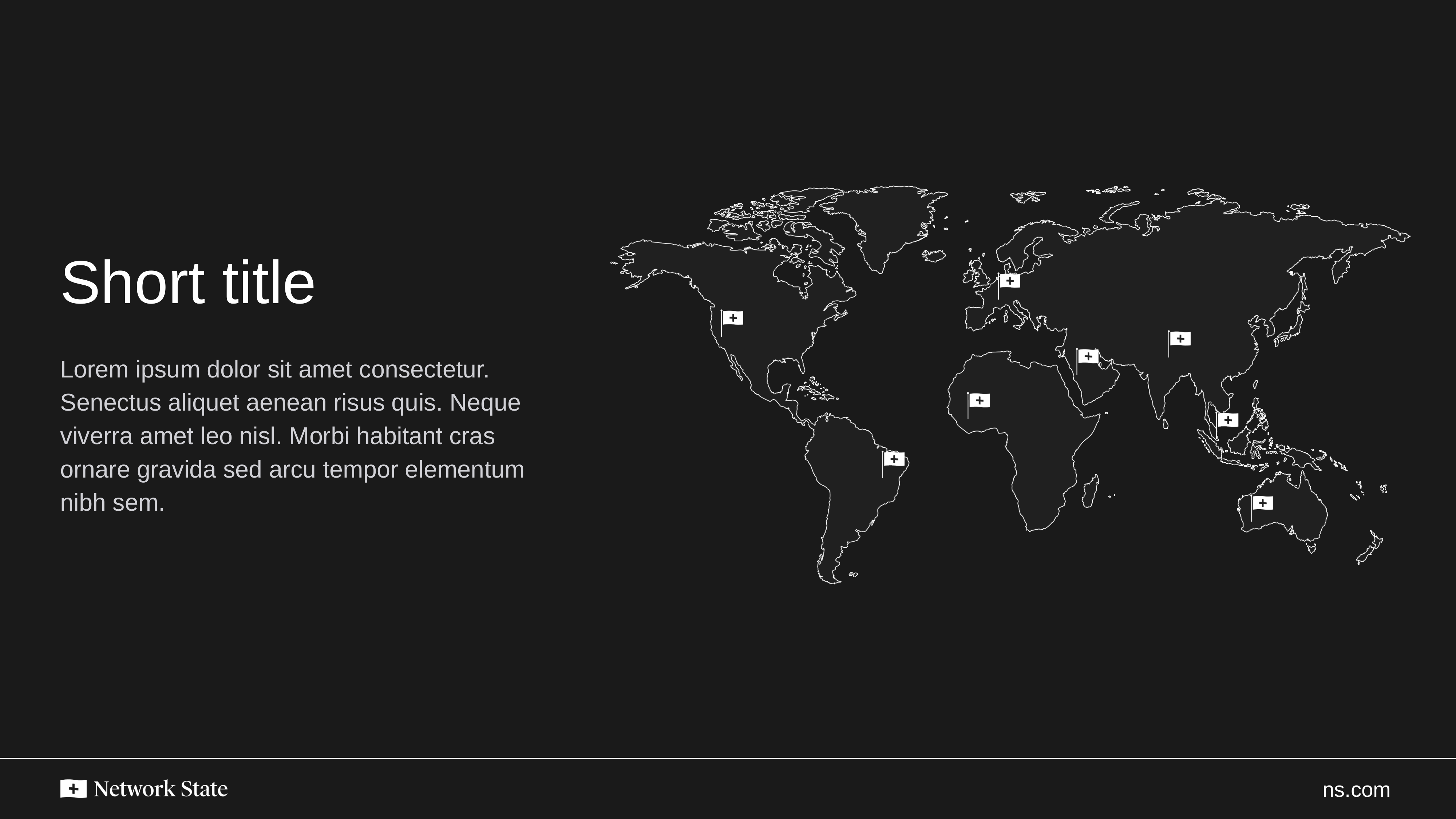

Short title
Lorem ipsum dolor sit amet consectetur. Senectus aliquet aenean risus quis. Neque viverra amet leo nisl. Morbi habitant cras ornare gravida sed arcu tempor elementum nibh sem.